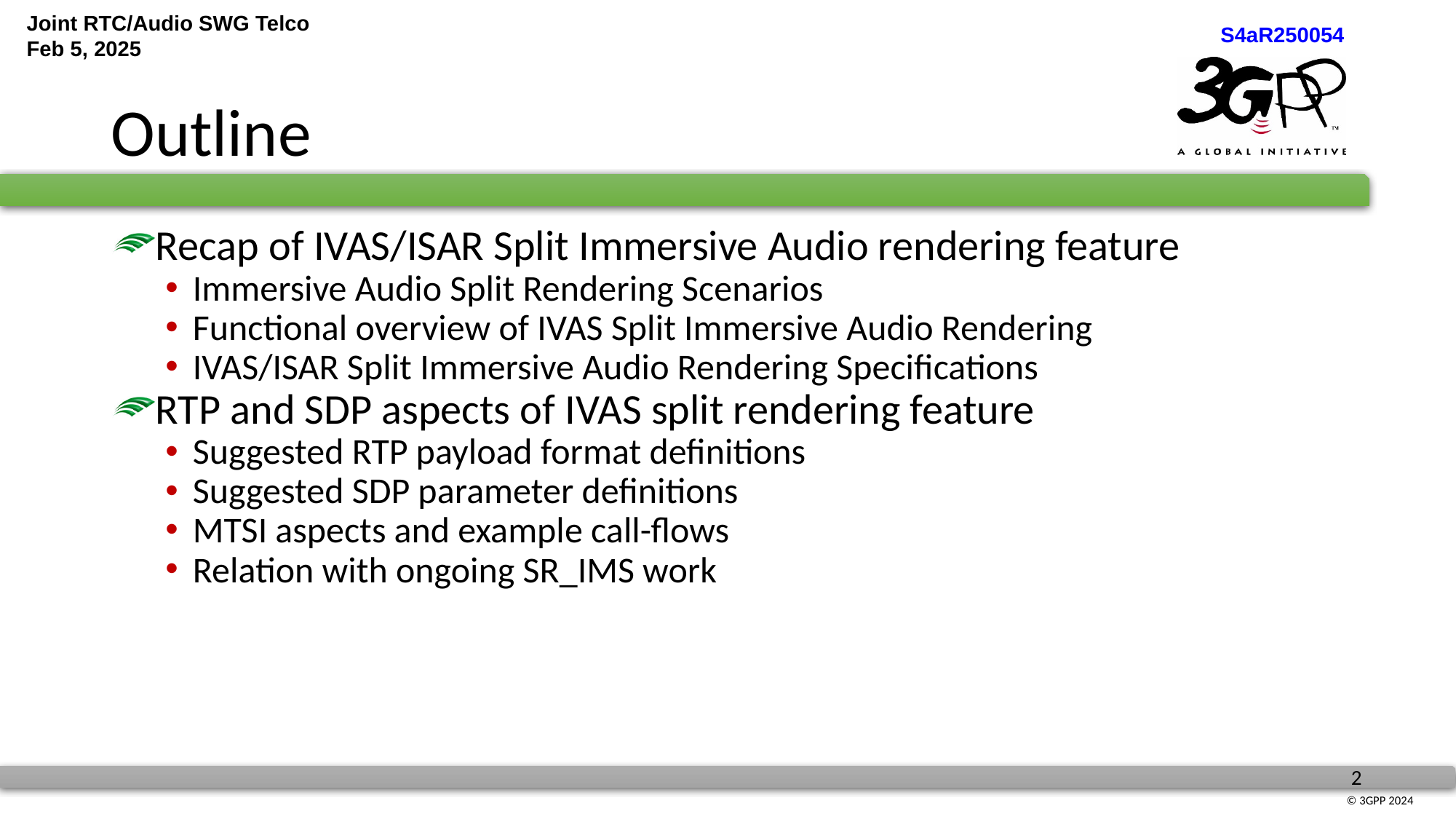

# Outline
Recap of IVAS/ISAR Split Immersive Audio rendering feature
Immersive Audio Split Rendering Scenarios
Functional overview of IVAS Split Immersive Audio Rendering
IVAS/ISAR Split Immersive Audio Rendering Specifications
RTP and SDP aspects of IVAS split rendering feature
Suggested RTP payload format definitions
Suggested SDP parameter definitions
MTSI aspects and example call-flows
Relation with ongoing SR_IMS work